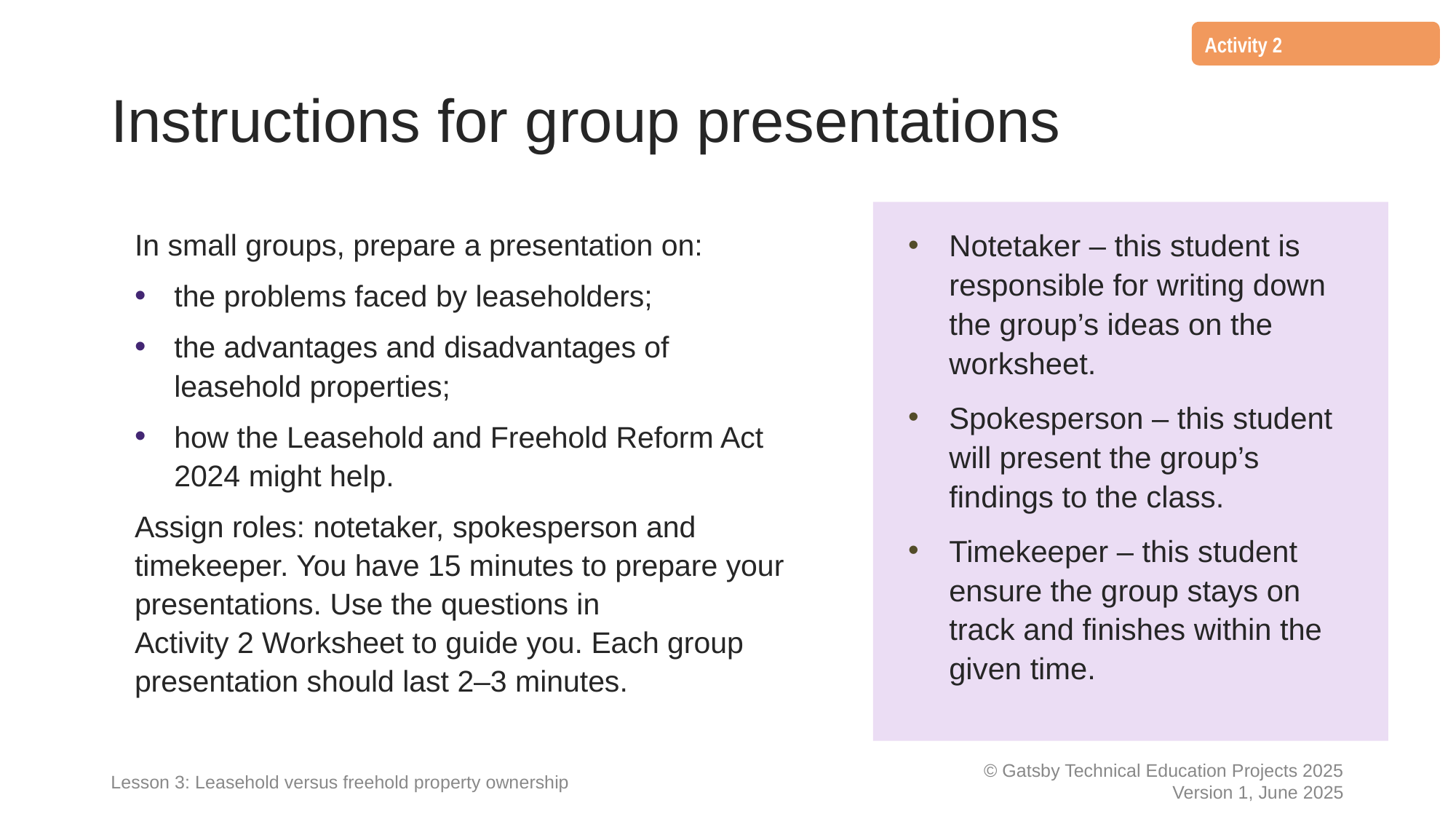

Activity 2
# Instructions for group presentations
In small groups, prepare a presentation on:
the problems faced by leaseholders;
the advantages and disadvantages of leasehold properties;
how the Leasehold and Freehold Reform Act 2024 might help.
Assign roles: notetaker, spokesperson and timekeeper. You have 15 minutes to prepare your presentations. Use the questions in
Activity 2 Worksheet to guide you. Each group presentation should last 2–3 minutes.
Notetaker – this student is responsible for writing down the group’s ideas on the worksheet.
Spokesperson – this student will present the group’s findings to the class.
Timekeeper – this student ensure the group stays on track and finishes within the given time.
Lesson 3: Leasehold versus freehold property ownership